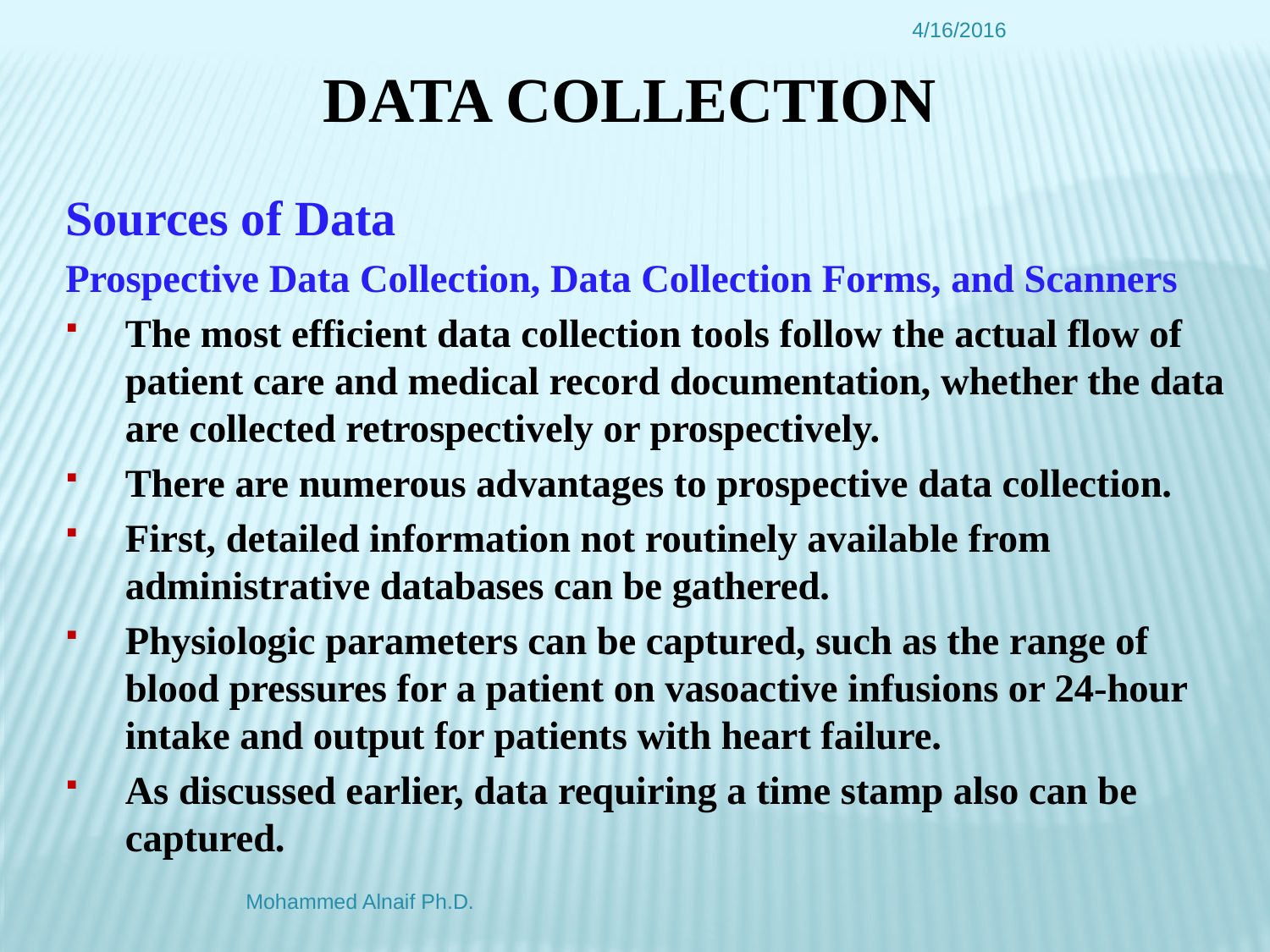

4/16/2016
# Data Collection
Sources of Data
Prospective Data Collection, Data Collection Forms, and Scanners
The most efficient data collection tools follow the actual flow of patient care and medical record documentation, whether the data are collected retrospectively or prospectively.
There are numerous advantages to prospective data collection.
First, detailed information not routinely available from administrative databases can be gathered.
Physiologic parameters can be captured, such as the range of blood pressures for a patient on vasoactive infusions or 24-hour intake and output for patients with heart failure.
As discussed earlier, data requiring a time stamp also can be captured.
Mohammed Alnaif Ph.D.
35